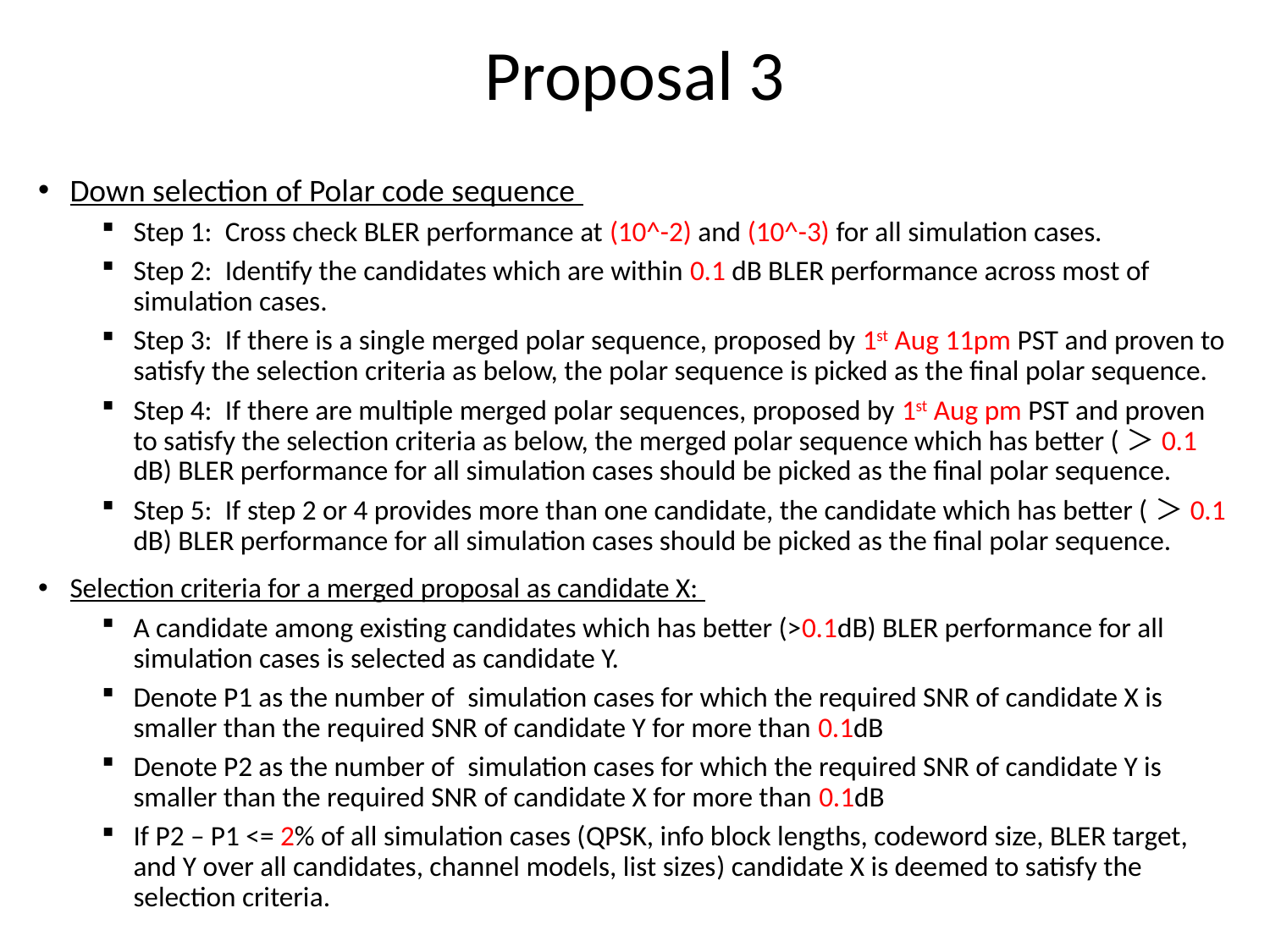

Proposal 3
Down selection of Polar code sequence
Step 1:  Cross check BLER performance at (10^-2) and (10^-3) for all simulation cases.
Step 2:  Identify the candidates which are within 0.1 dB BLER performance across most of simulation cases.
Step 3:  If there is a single merged polar sequence, proposed by 1st Aug 11pm PST and proven to satisfy the selection criteria as below, the polar sequence is picked as the final polar sequence.
Step 4:  If there are multiple merged polar sequences, proposed by 1st Aug pm PST and proven to satisfy the selection criteria as below, the merged polar sequence which has better (＞0.1 dB) BLER performance for all simulation cases should be picked as the final polar sequence.
Step 5:  If step 2 or 4 provides more than one candidate, the candidate which has better (＞0.1 dB) BLER performance for all simulation cases should be picked as the final polar sequence.
Selection criteria for a merged proposal as candidate X:
A candidate among existing candidates which has better (>0.1dB) BLER performance for all simulation cases is selected as candidate Y.
Denote P1 as the number of  simulation cases for which the required SNR of candidate X is smaller than the required SNR of candidate Y for more than 0.1dB
Denote P2 as the number of  simulation cases for which the required SNR of candidate Y is smaller than the required SNR of candidate X for more than 0.1dB
If P2 – P1 <= 2% of all simulation cases (QPSK, info block lengths, codeword size, BLER target, and Y over all candidates, channel models, list sizes) candidate X is deemed to satisfy the selection criteria.